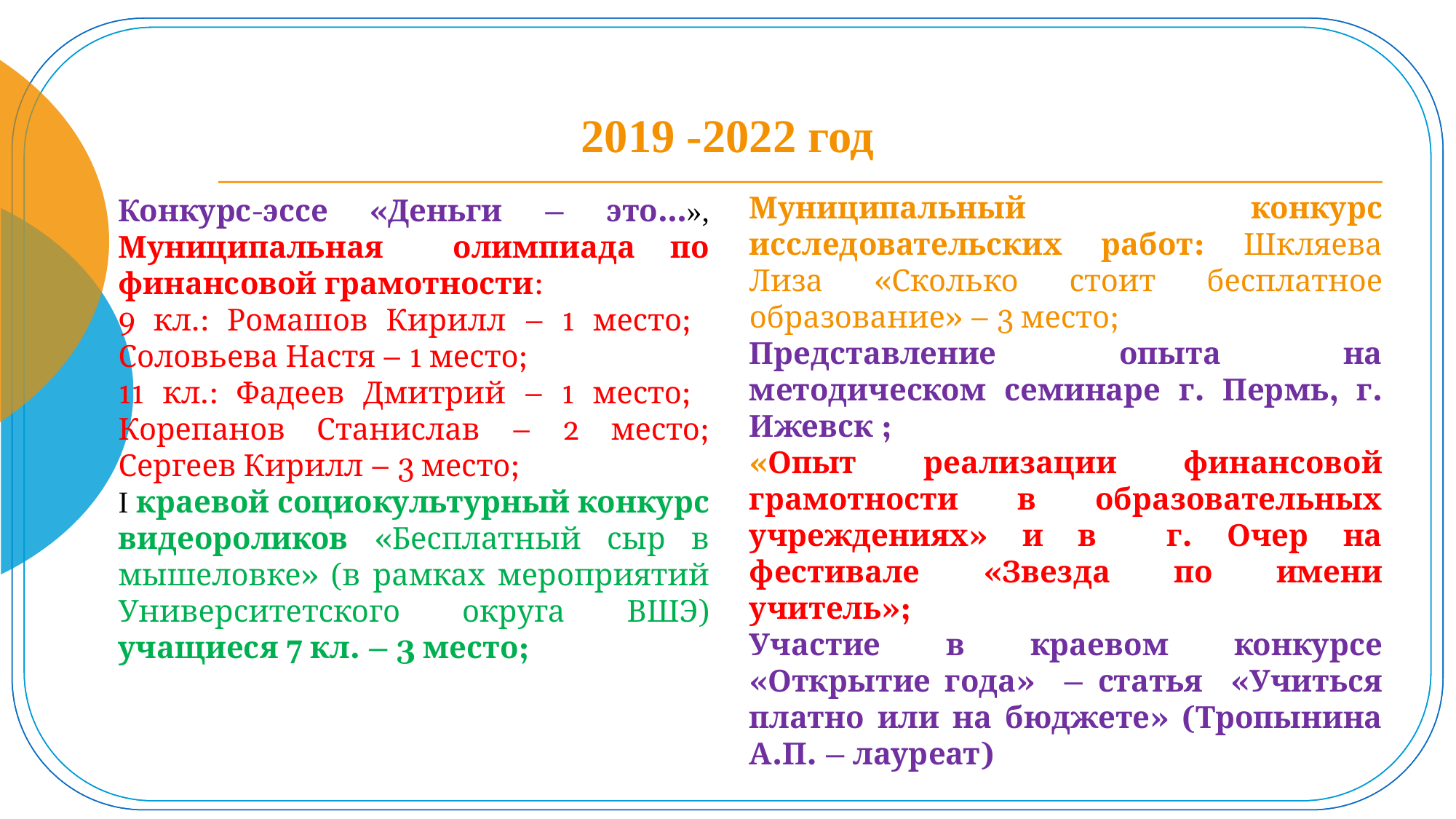

# 2019 -2022 год
Муниципальный конкурс исследовательских работ: Шкляева Лиза «Сколько стоит бесплатное образование» – 3 место;
Представление опыта на методическом семинаре г. Пермь, г. Ижевск ;
«Опыт реализации финансовой грамотности в образовательных учреждениях» и в  г. Очер на фестивале «Звезда по имени учитель»;
Участие в краевом конкурсе «Открытие года»  – статья  «Учиться платно или на бюджете» (Тропынина А.П. – лауреат)

Конкурс-эссе «Деньги – это…», Муниципальная  олимпиада по финансовой грамотности:
9 кл.: Ромашов Кирилл – 1 место;  Соловьева Настя – 1 место;
11 кл.: Фадеев Дмитрий – 1 место;  Корепанов Станислав – 2 место; Сергеев Кирилл – 3 место;
I краевой социокультурный конкурс видеороликов «Бесплатный сыр в мышеловке» (в рамках мероприятий Университетского округа ВШЭ) учащиеся 7 кл. – 3 место;